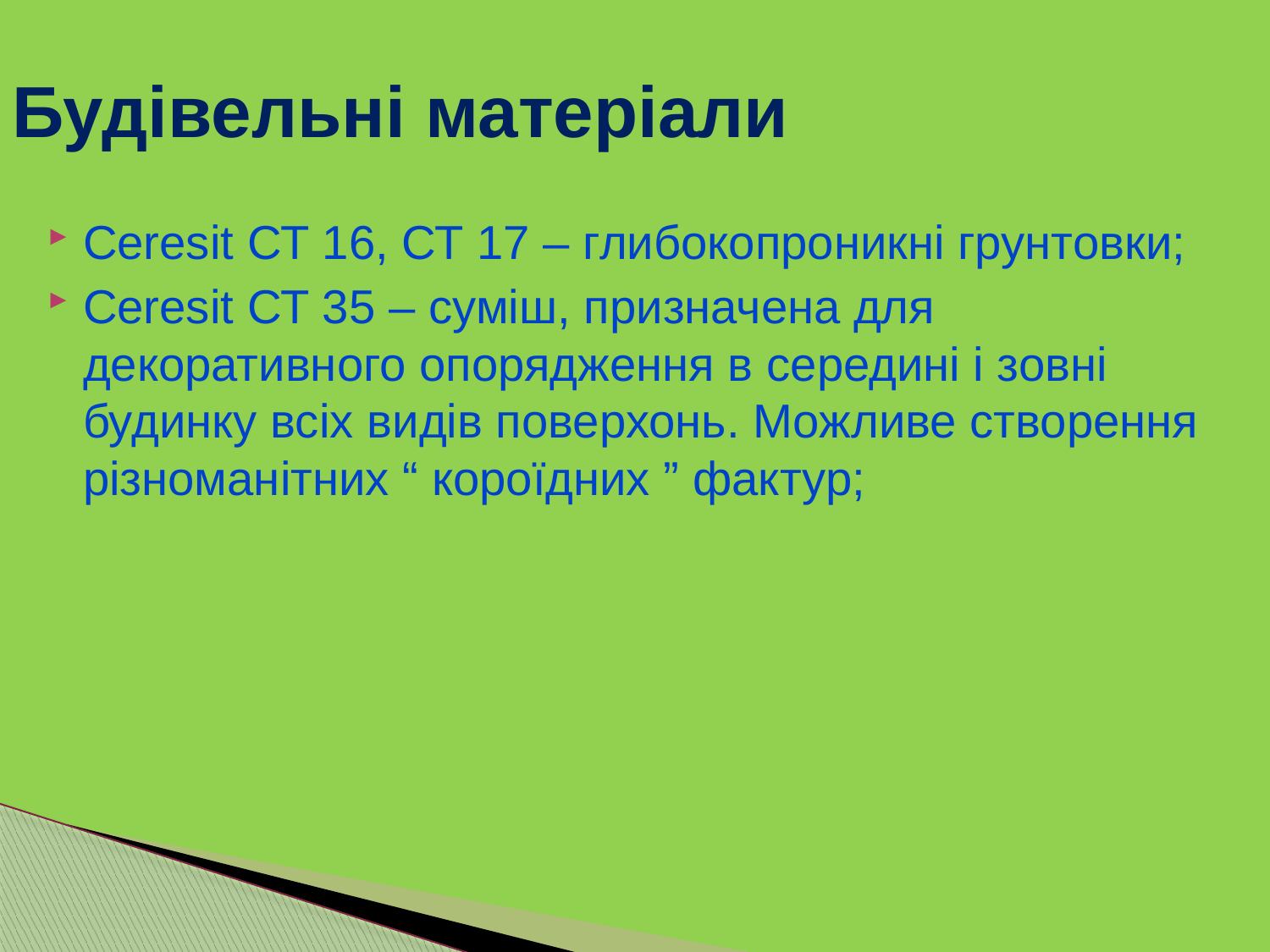

# Будівельні матеріали
Ceresit СТ 16, СТ 17 – глибокопроникні грунтовки;
Ceresit СТ 35 – суміш, призначена для декоративного опорядження в середині і зовні будинку всіх видів поверхонь. Можливе створення різноманітних “ короїдних ” фактур;